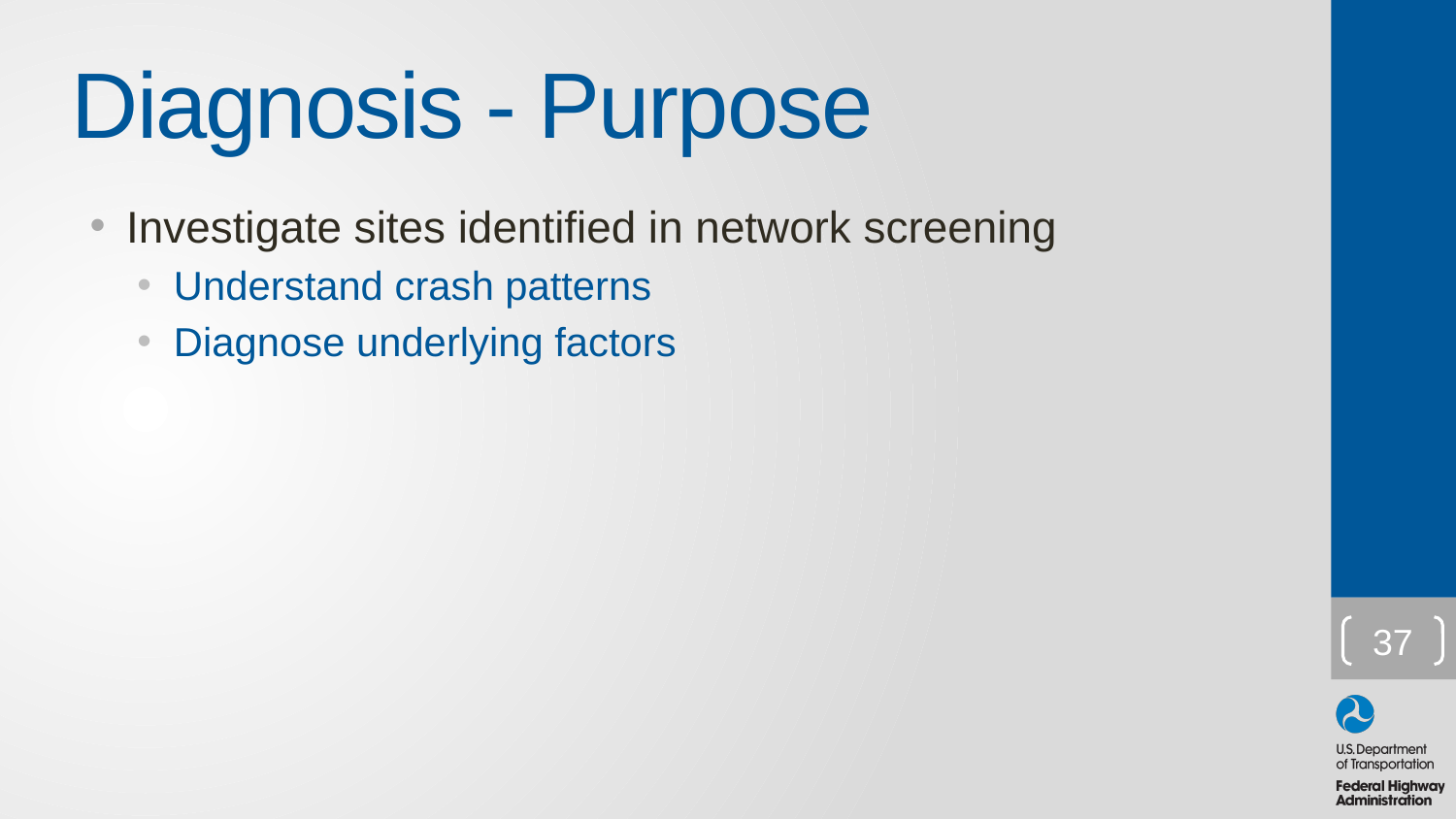

# Diagnosis - Purpose
Investigate sites identified in network screening
Understand crash patterns
Diagnose underlying factors
37